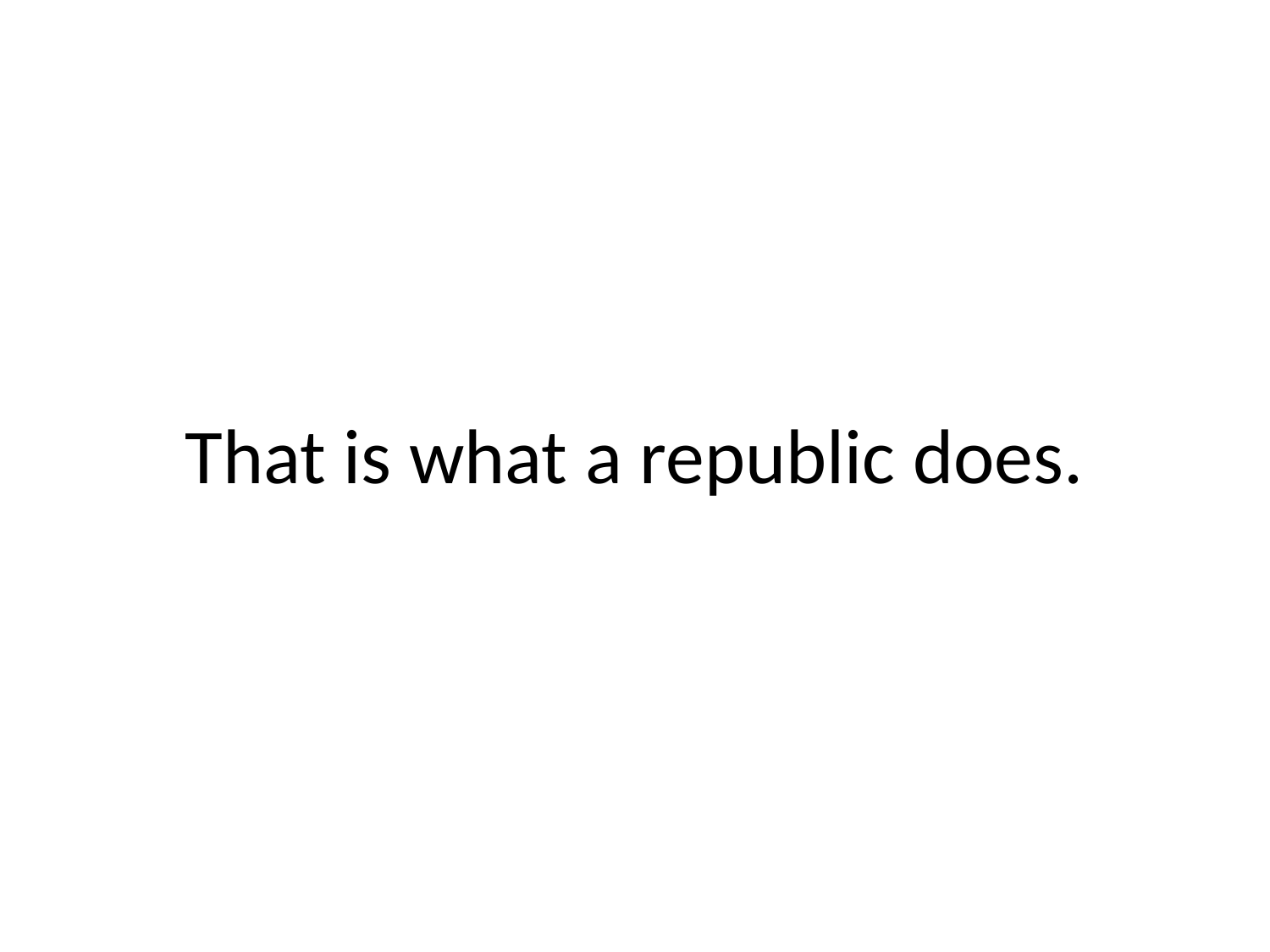

# That is what a republic does.